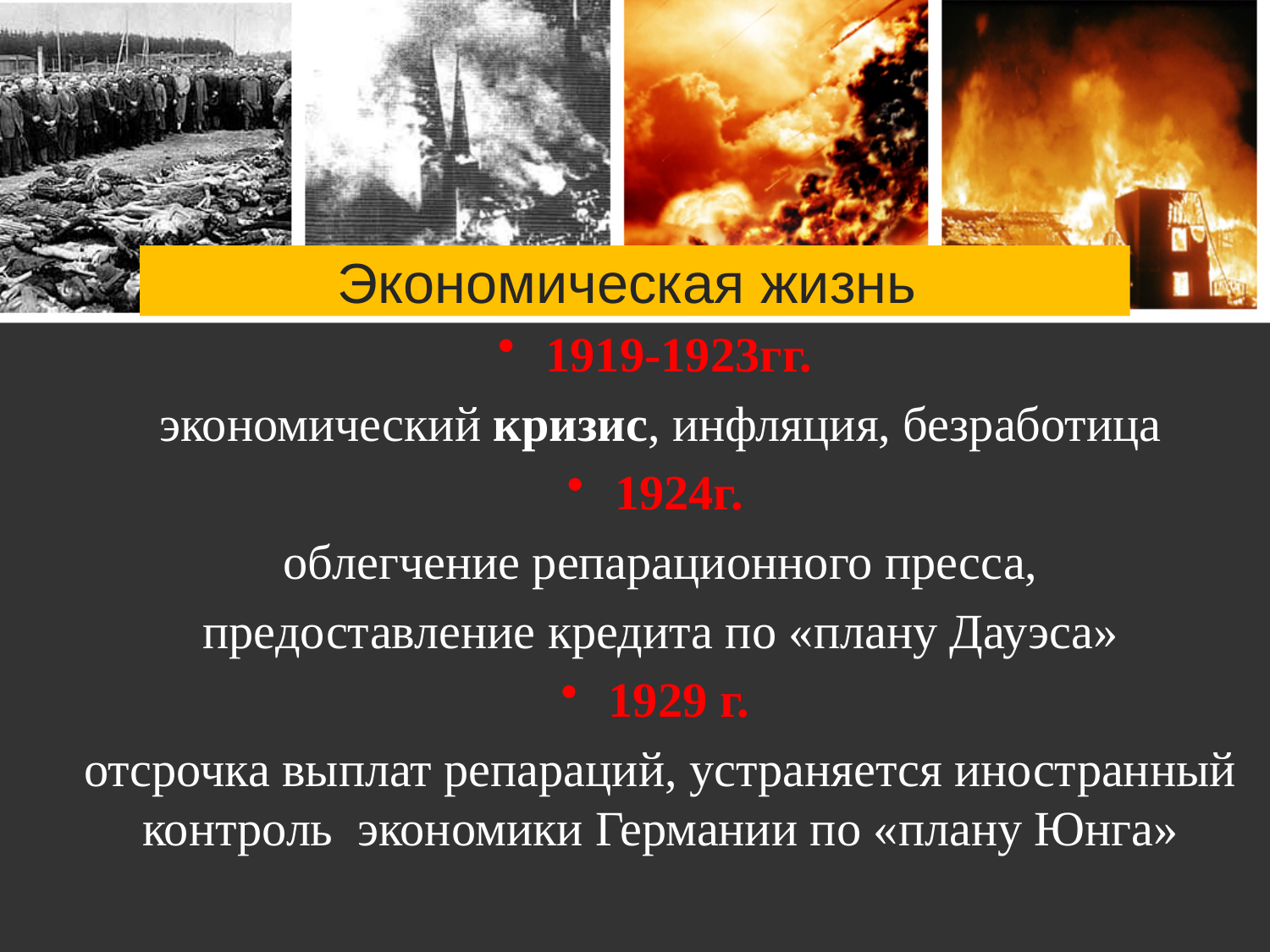

# Экономическая жизнь
1919-1923гг.
экономический кризис, инфляция, безработица
1924г.
облегчение репарационного пресса,
предоставление кредита по «плану Дауэса»
1929 г.
отсрочка выплат репараций, устраняется иностранный контроль  экономики Германии по «плану Юнга»